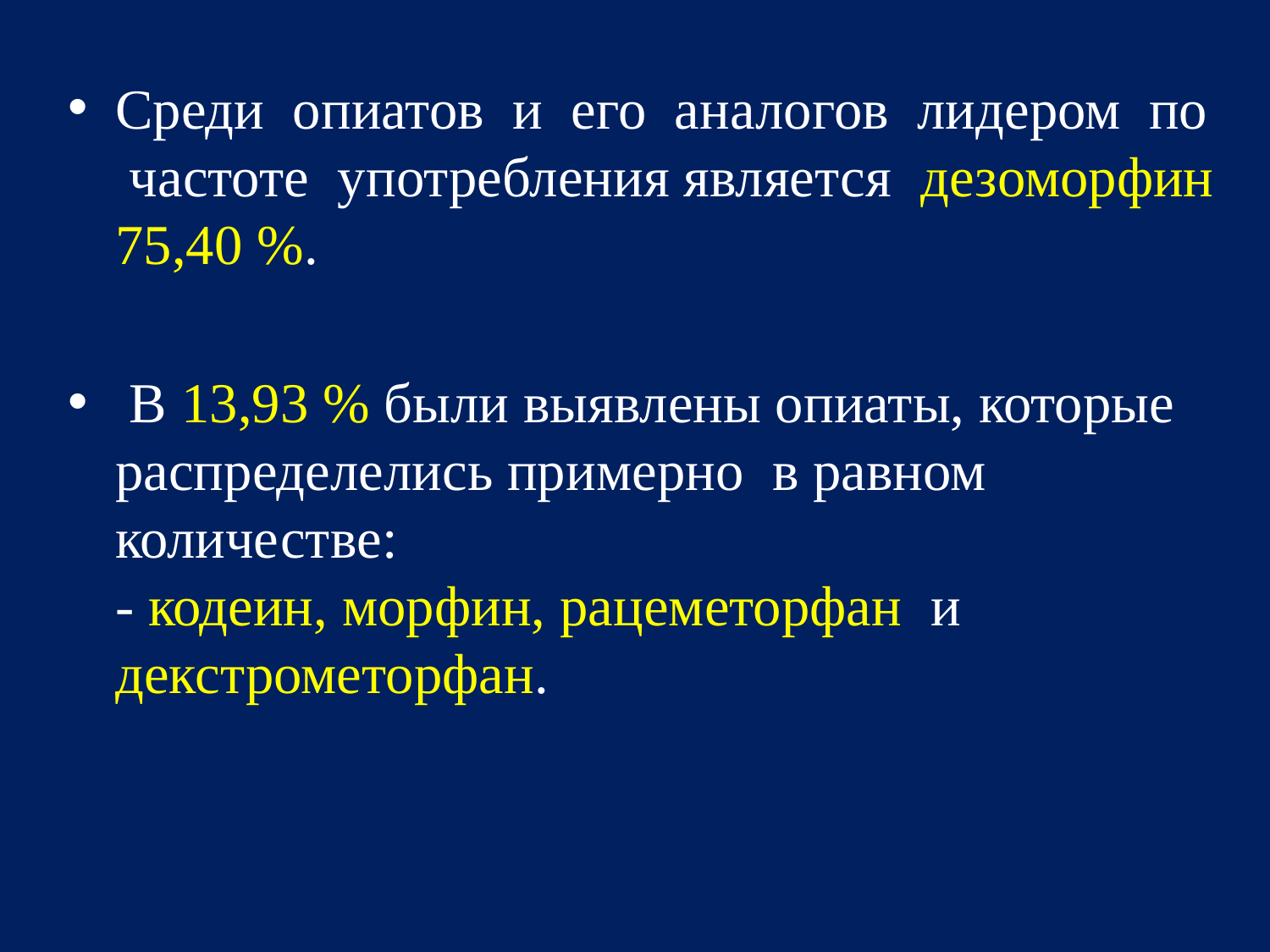

Среди  опиатов  и  его  аналогов  лидером  по  частоте  употребления является  дезоморфин 75,40 %.

 В 13,93 % были выявлены опиаты, которые распределелись примерно  в равном количестве:
- кодеин, морфин, рацеметорфан  и    декстрометорфан.